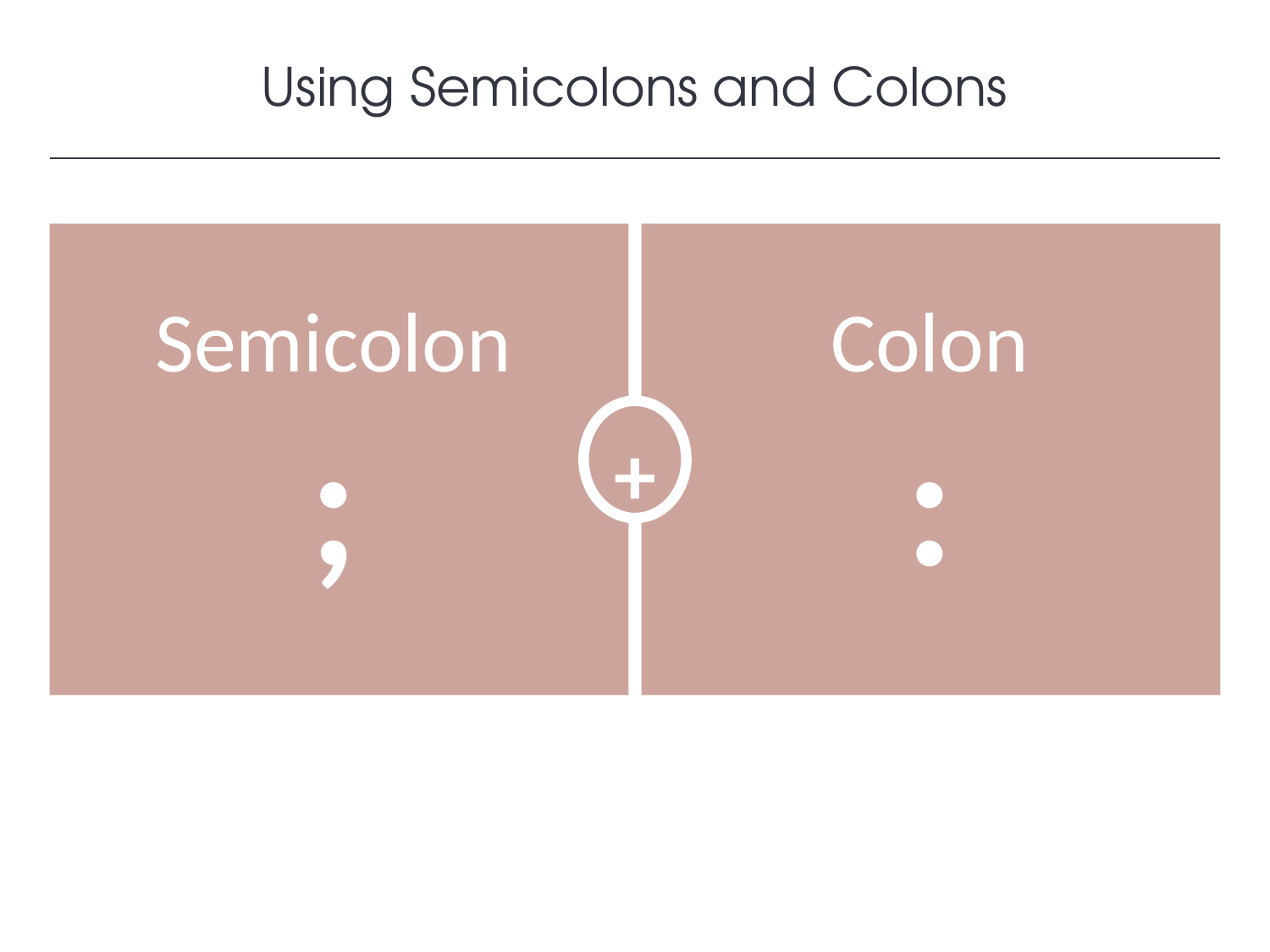

Using Semicolons and Colons
HAWKES LEARNING

Colon
:
Semicolon
;
+